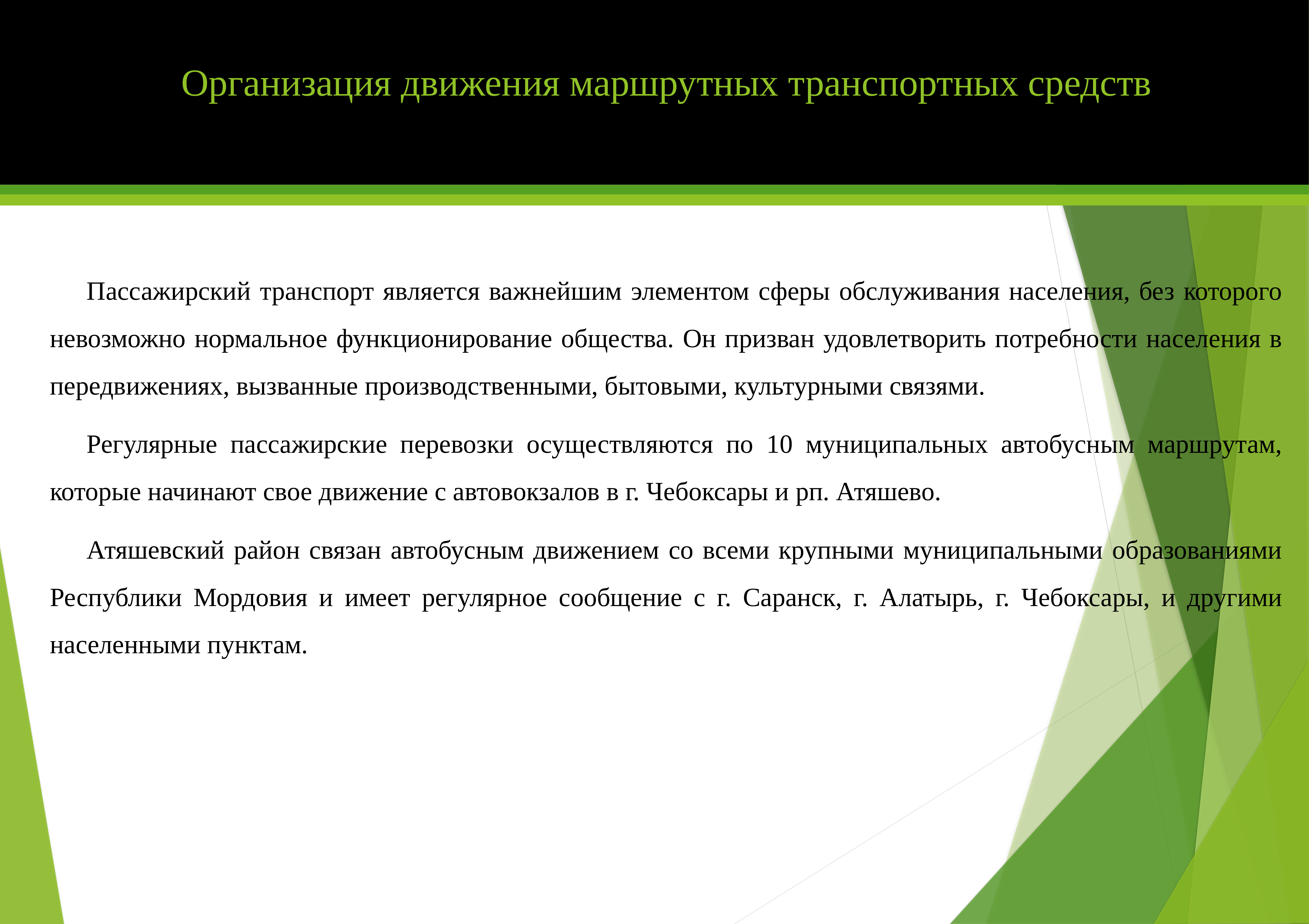

# Организация движения маршрутных транспортных средств
Пассажирский транспорт является важнейшим элементом сферы обслуживания населения, без которого невозможно нормальное функционирование общества. Он призван удовлетворить потребности населения в передвижениях, вызванные производственными, бытовыми, культурными связями.
Регулярные пассажирские перевозки осуществляются по 10 муниципальных автобусным маршрутам, которые начинают свое движение с автовокзалов в г. Чебоксары и рп. Атяшево.
Атяшевский район связан автобусным движением со всеми крупными муниципальными образованиями Республики Мордовия и имеет регулярное сообщение с г. Саранск, г. Алатырь, г. Чебоксары, и другими населенными пунктам.